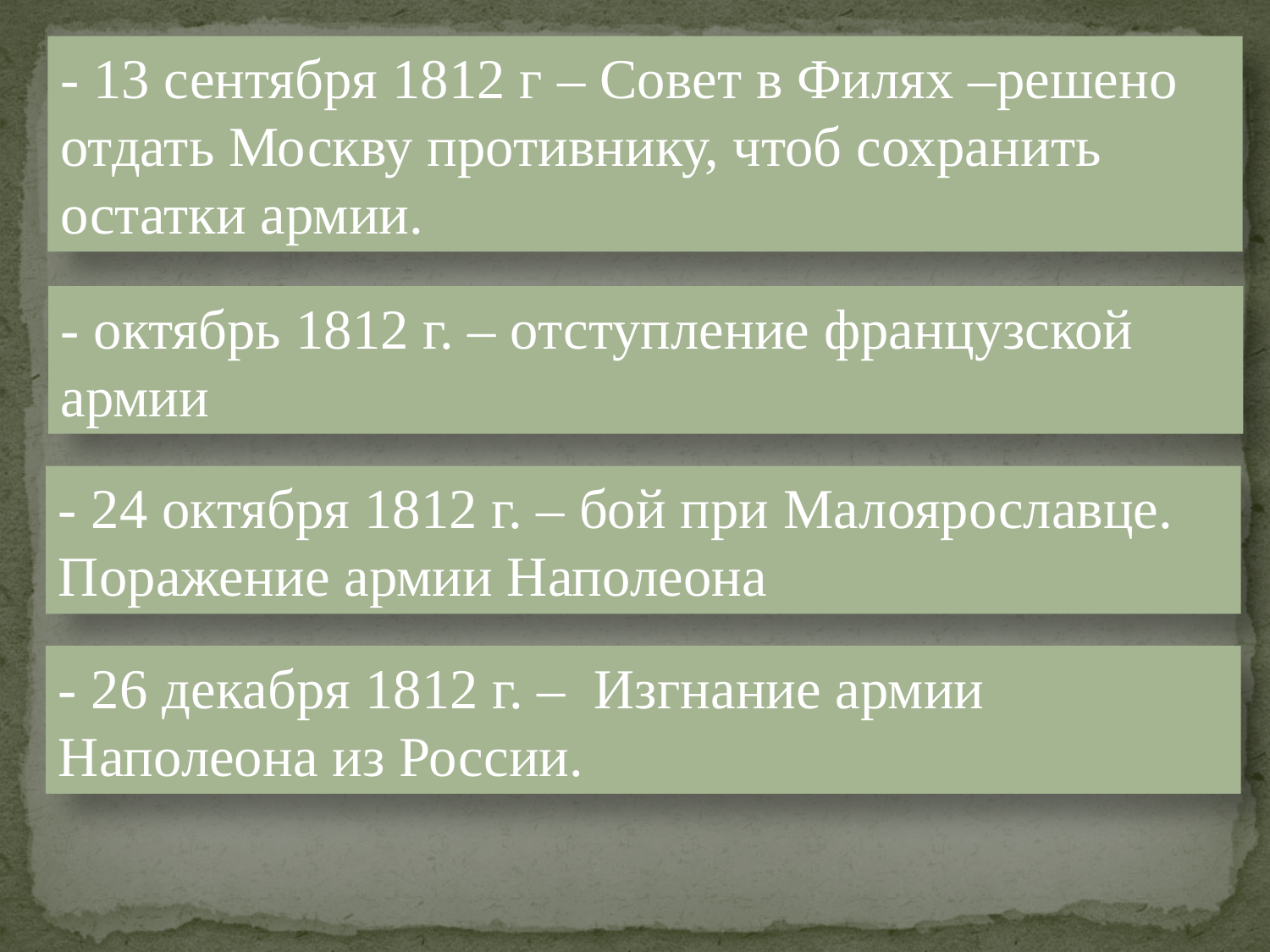

- 13 сентября 1812 г – Совет в Филях –решено отдать Москву противнику, чтоб сохранить остатки армии.
- октябрь 1812 г. – отступление французской армии
- 24 октября 1812 г. – бой при Малоярославце. Поражение армии Наполеона
- 26 декабря 1812 г. –  Изгнание армии Наполеона из России.